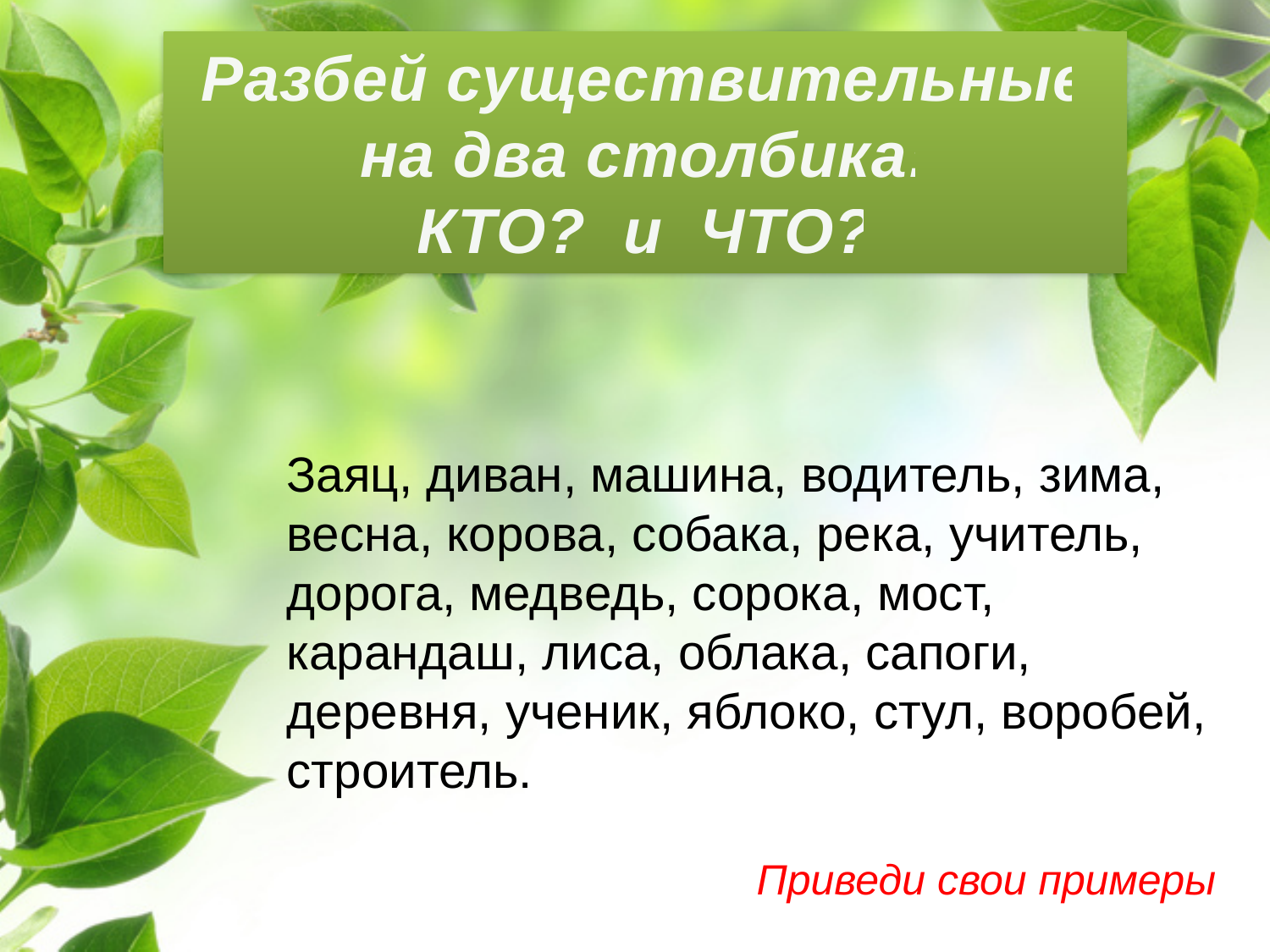

Разбей существительные на два столбика:
КТО?  и  ЧТО?
Заяц, диван, машина, водитель, зима, весна, корова, собака, река, учитель, дорога, медведь, сорока, мост, карандаш, лиса, облака, сапоги, деревня, ученик, яблоко, стул, воробей, строитель.

Приведи свои примеры